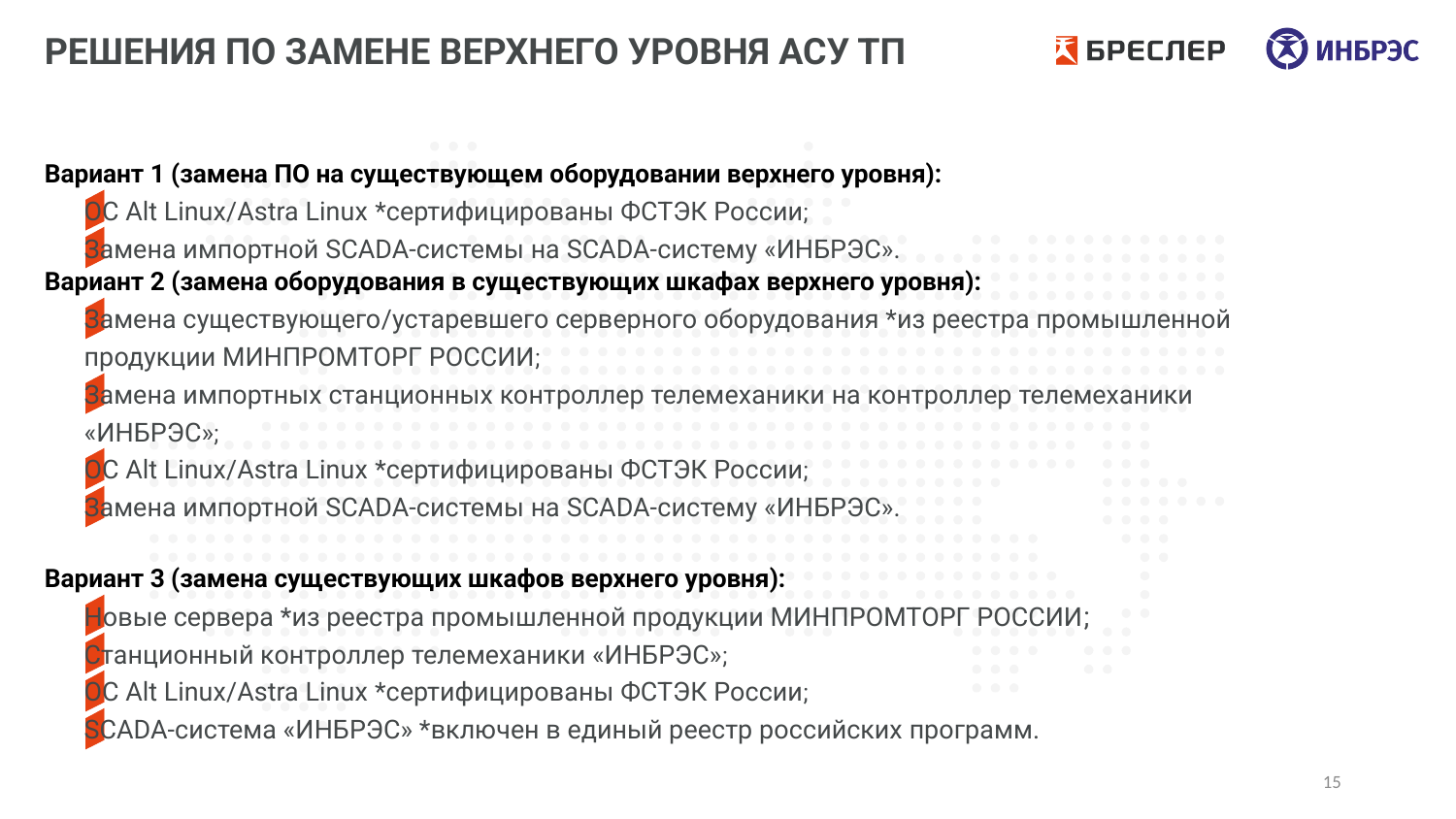

# РЕШЕНИЯ ПО ЗАМЕНЕ ВЕРХНЕГО УРОВНЯ АСУ ТП
Вариант 1 (замена ПО на существующем оборудовании верхнего уровня):
ОС Alt Linux/Astra Linux *сертифицированы ФСТЭК России;
Замена импортной SCADA-системы на SCADA-систему «ИНБРЭС».
Вариант 2 (замена оборудования в существующих шкафах верхнего уровня):
Замена существующего/устаревшего серверного оборудования *из реестра промышленной продукции МИНПРОМТОРГ РОССИИ;
Замена импортных станционных контроллер телемеханики на контроллер телемеханики «ИНБРЭС»;
ОС Alt Linux/Astra Linux *сертифицированы ФСТЭК России;
Замена импортной SCADA-системы на SCADA-систему «ИНБРЭС».

Вариант 3 (замена существующих шкафов верхнего уровня):
Новые сервера *из реестра промышленной продукции МИНПРОМТОРГ РОССИИ;
Станционный контроллер телемеханики «ИНБРЭС»;
ОС Alt Linux/Astra Linux *сертифицированы ФСТЭК России;
SCADA-система «ИНБРЭС» *включен в единый реестр российских программ.

15